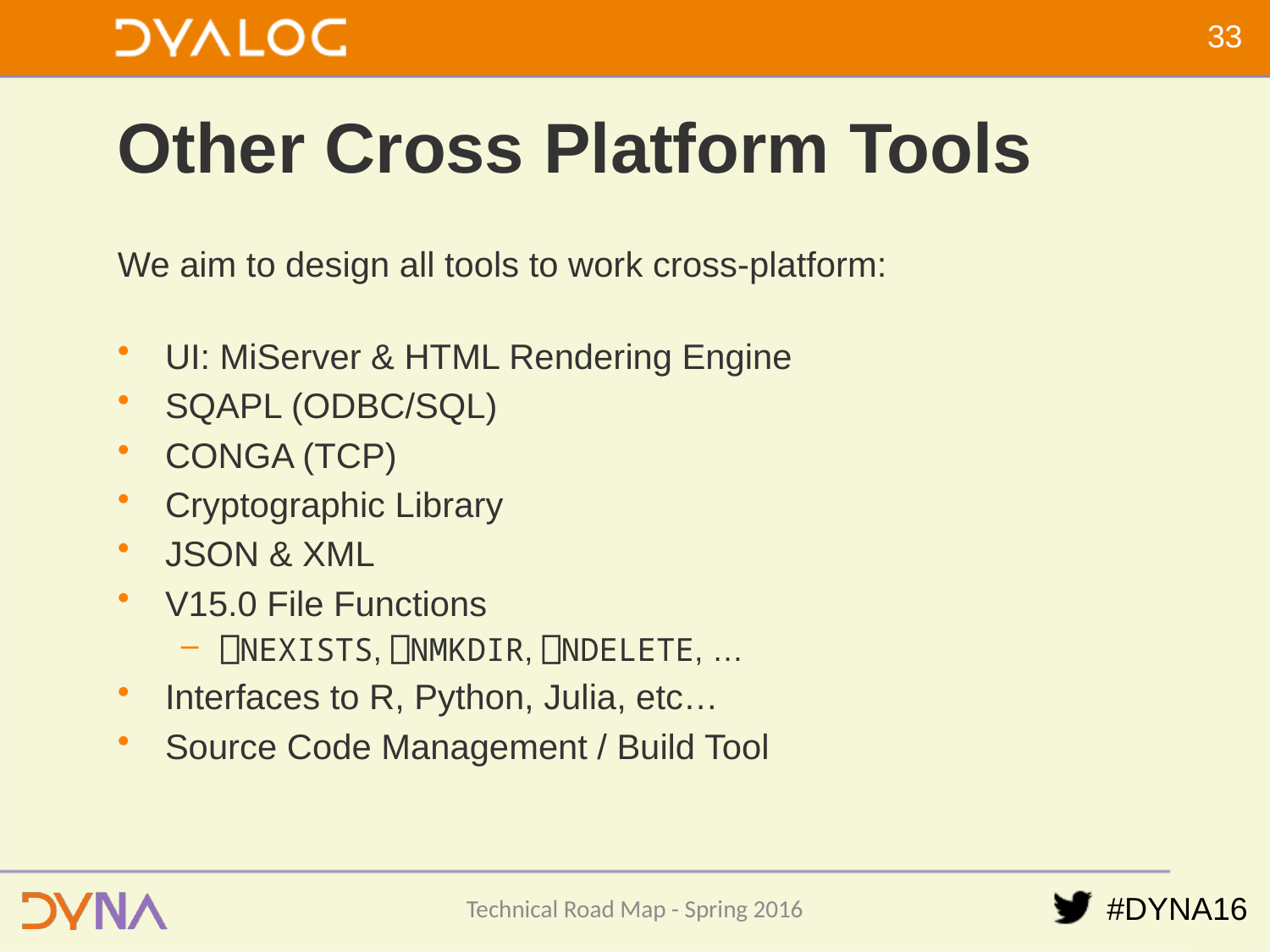

33
# Other Cross Platform Tools
We aim to design all tools to work cross-platform:
UI: MiServer & HTML Rendering Engine
SQAPL (ODBC/SQL)
CONGA (TCP)
Cryptographic Library
JSON & XML
V15.0 File Functions
⎕NEXISTS, ⎕NMKDIR, ⎕NDELETE, …
Interfaces to R, Python, Julia, etc…
Source Code Management / Build Tool
Technical Road Map - Spring 2016